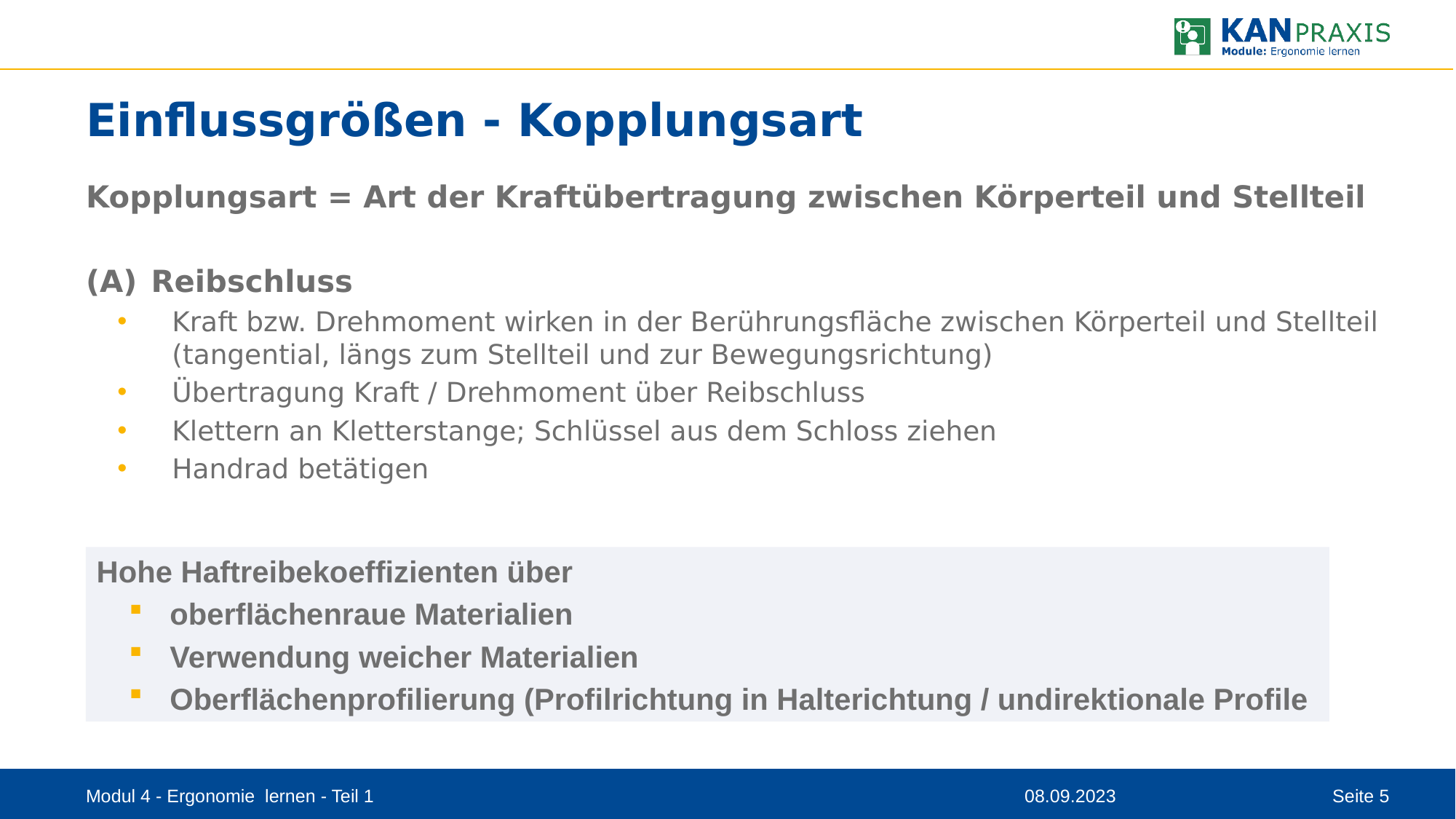

# Einflussgrößen - Kopplungsart
Kopplungsart = Art der Kraftübertragung zwischen Körperteil und Stellteil

 Reibschluss
Kraft bzw. Drehmoment wirken in der Berührungsfläche zwischen Körperteil und Stellteil (tangential, längs zum Stellteil und zur Bewegungsrichtung)
Übertragung Kraft / Drehmoment über Reibschluss
Klettern an Kletterstange; Schlüssel aus dem Schloss ziehen
Handrad betätigen

Hohe Haftreibekoeffizienten über
oberflächenraue Materialien
Verwendung weicher Materialien
Oberflächenprofilierung (Profilrichtung in Halterichtung / undirektionale Profile
Modul 4 - Ergonomie  lernen - Teil 1
08.09.2023
Seite 5